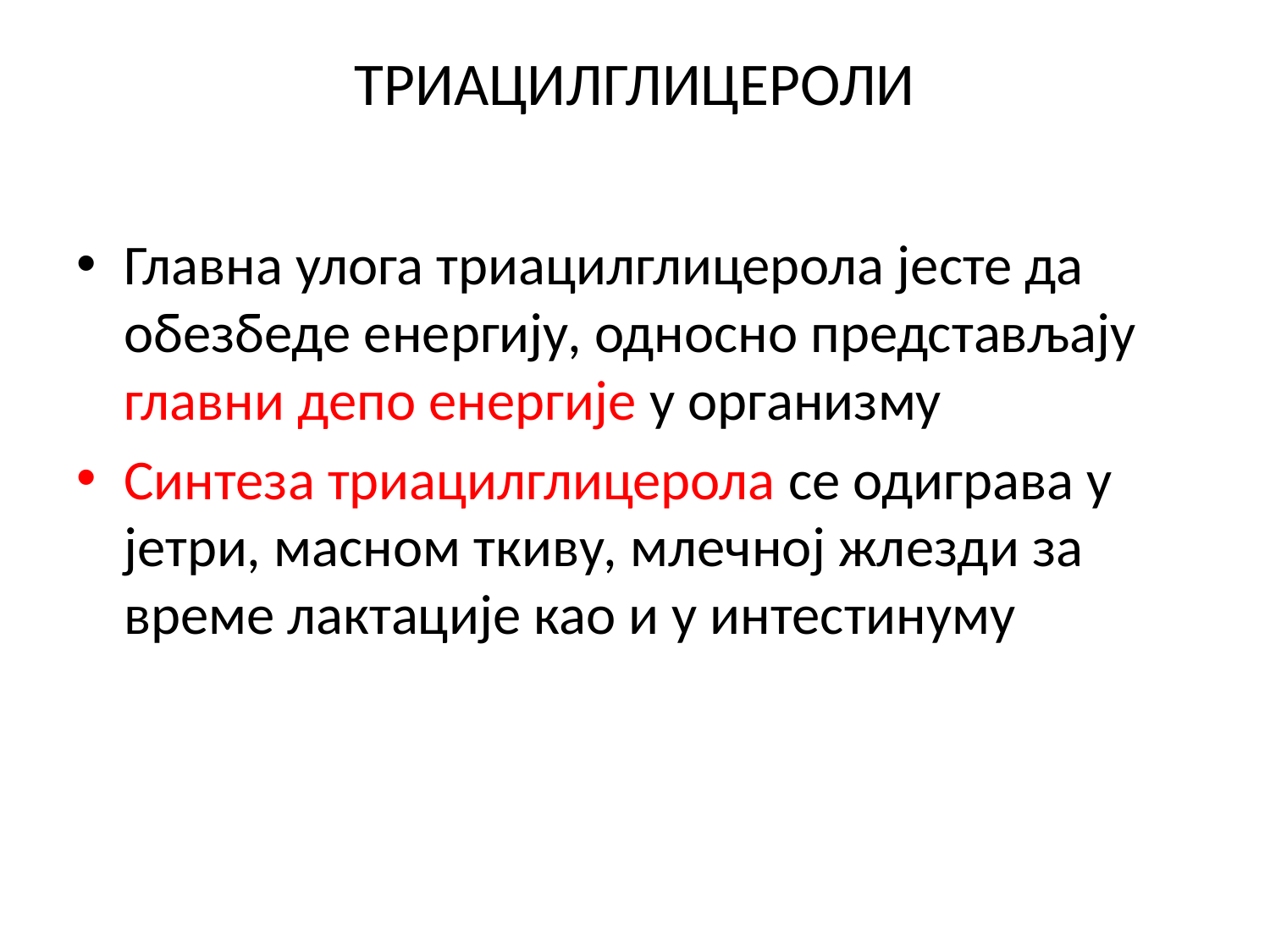

# ТРИАЦИЛГЛИЦЕРОЛИ
Главна улога триацилглицерола јесте да обезбеде енергију, односно представљају главни депо енергије у организму
Синтеза триацилглицерола се одиграва у јетри, масном ткиву, млечној жлезди за време лактације као и у интестинуму